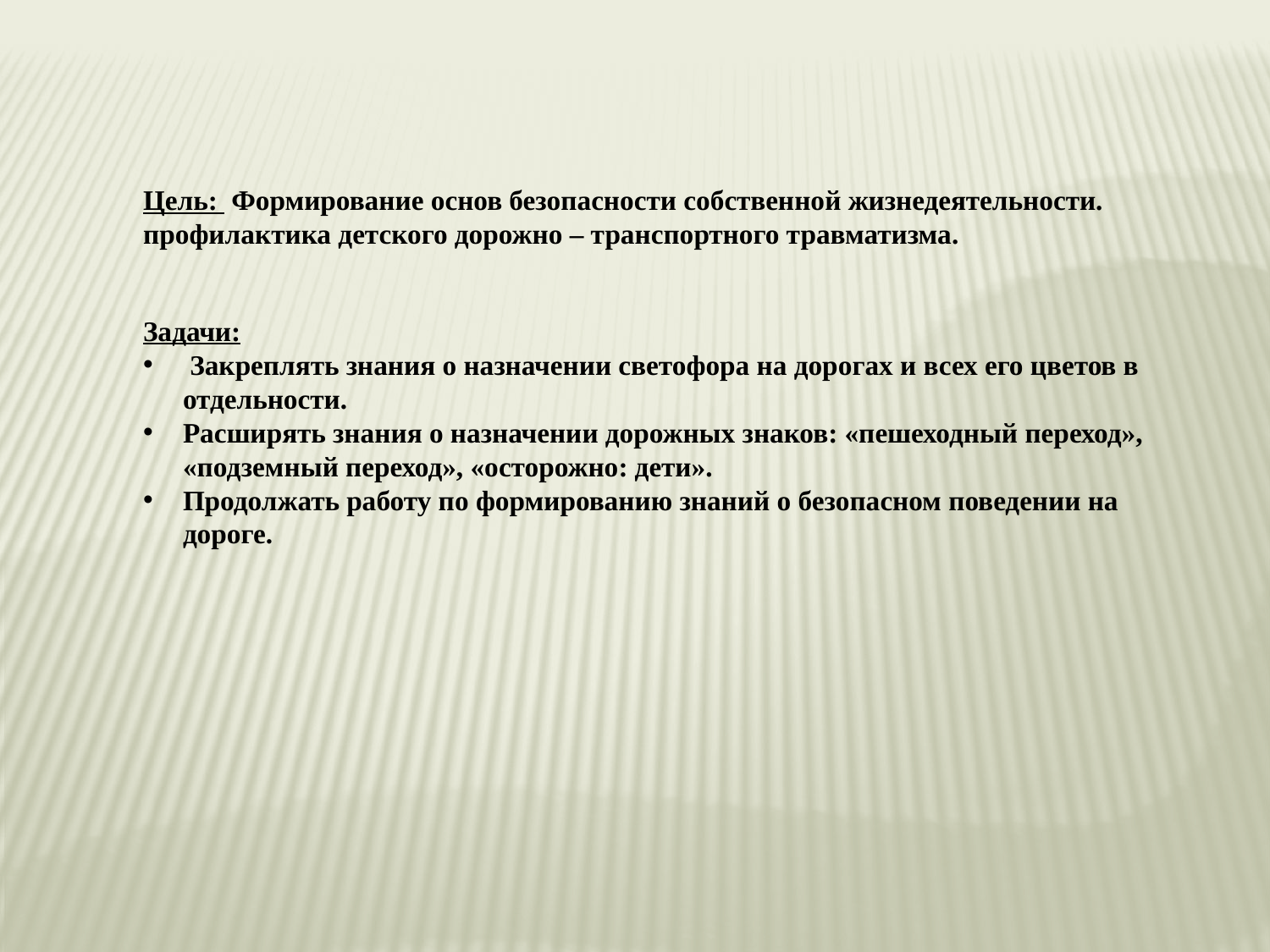

Цель:  Формирование основ безопасности собственной жизнедеятельности. профилактика детского дорожно – транспортного травматизма.

Задачи:
 Закреплять знания о назначении светофора на дорогах и всех его цветов в отдельности.
Расширять знания о назначении дорожных знаков: «пешеходный переход», «подземный переход», «осторожно: дети».
Продолжать работу по формированию знаний о безопасном поведении на дороге.